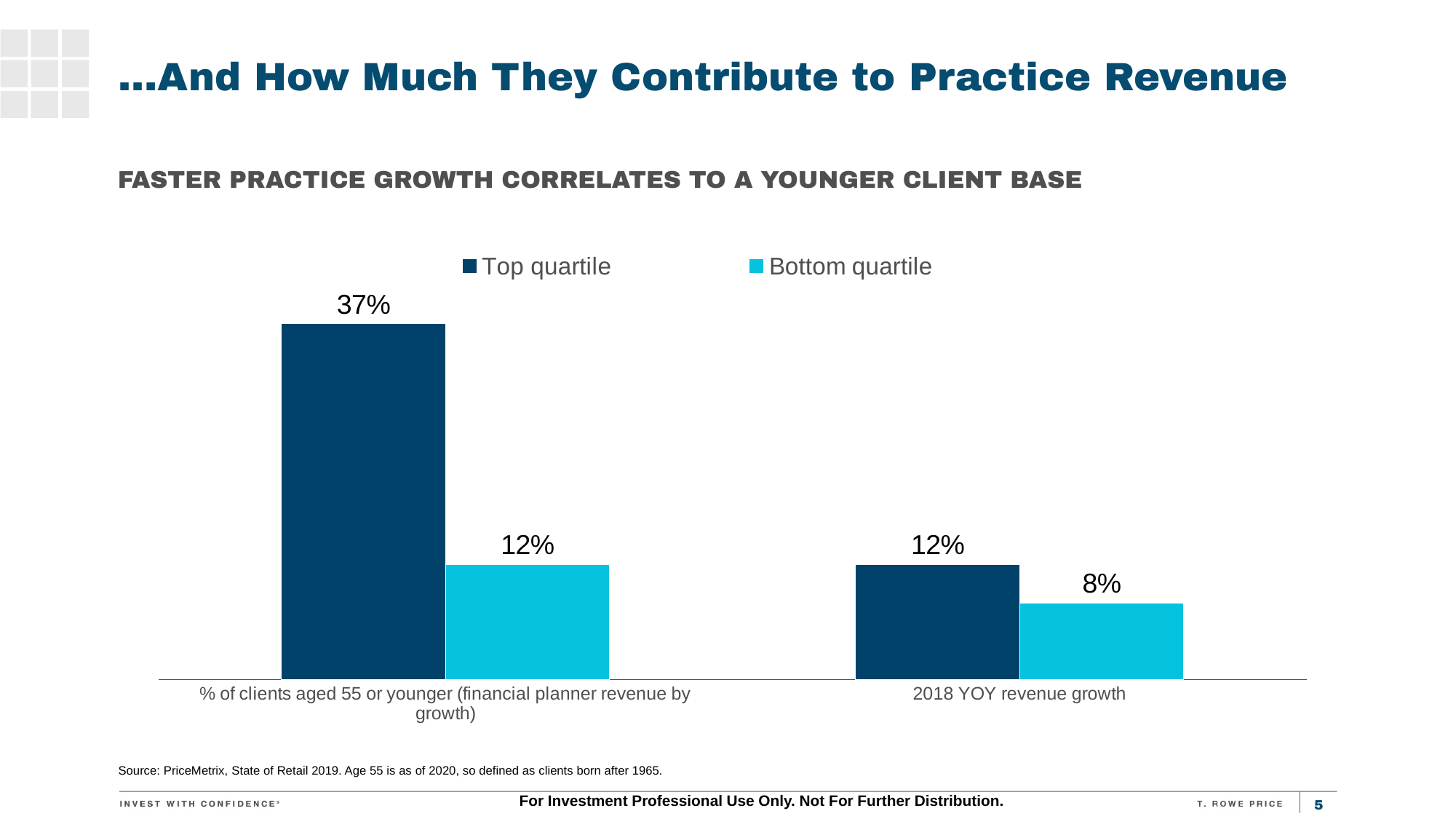

# …And How Much They Contribute to Practice Revenue
FASTER PRACTICE GROWTH CORRELATES TO A YOUNGER CLIENT BASE

### Chart

| Category | Top quartile | Bottom quartile |
|---|---|---|
| % of clients aged 55 or younger (financial planner revenue by growth) | 0.37 | 0.12 |
| 2018 YOY revenue growth | 0.12 | 0.08 |
Source: PriceMetrix, State of Retail 2019. Age 55 is as of 2020, so defined as clients born after 1965.